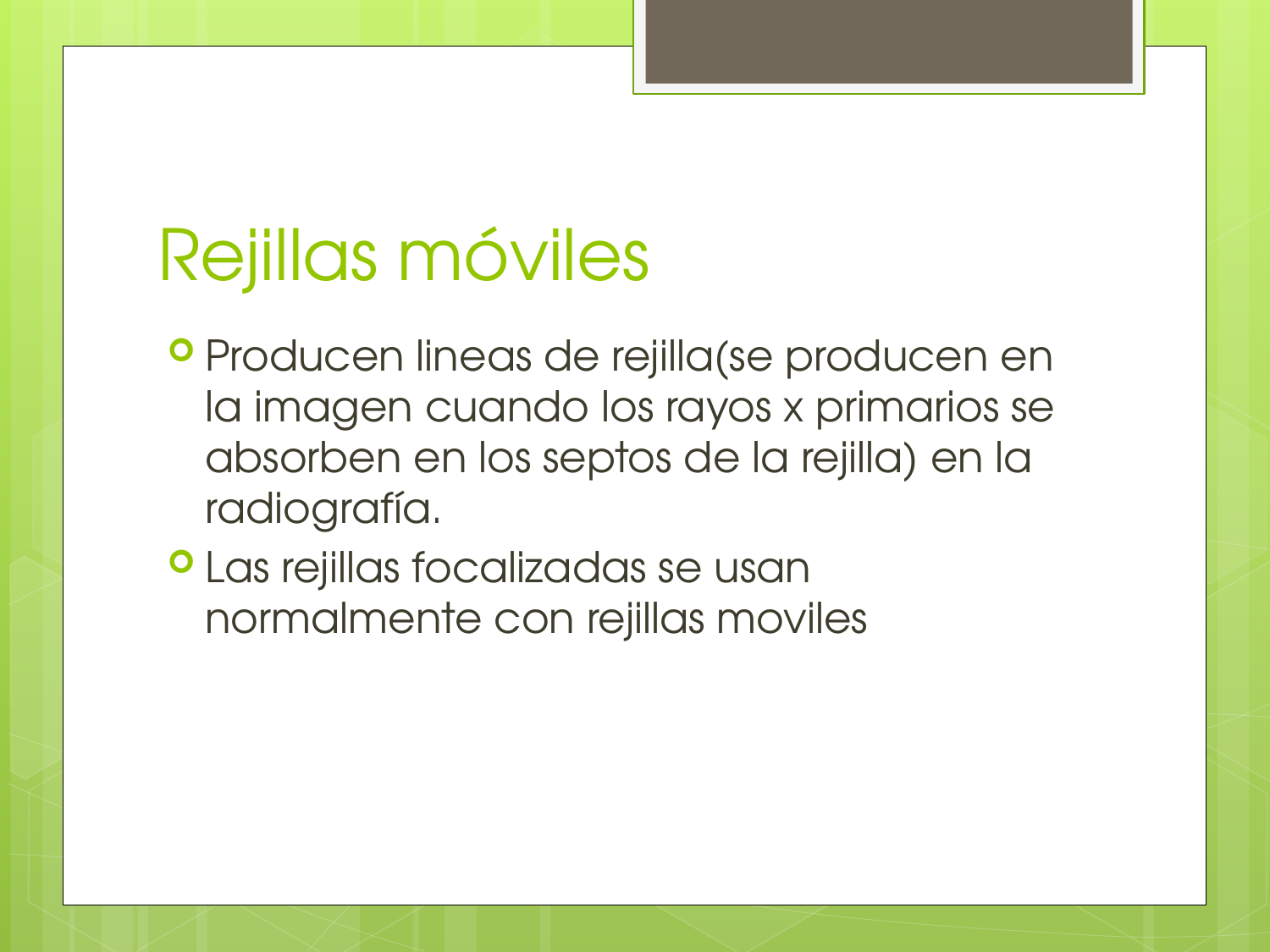

# Rejillas móviles
Producen lineas de rejilla(se producen en la imagen cuando los rayos x primarios se absorben en los septos de la rejilla) en la radiografía.
Las rejillas focalizadas se usan normalmente con rejillas moviles